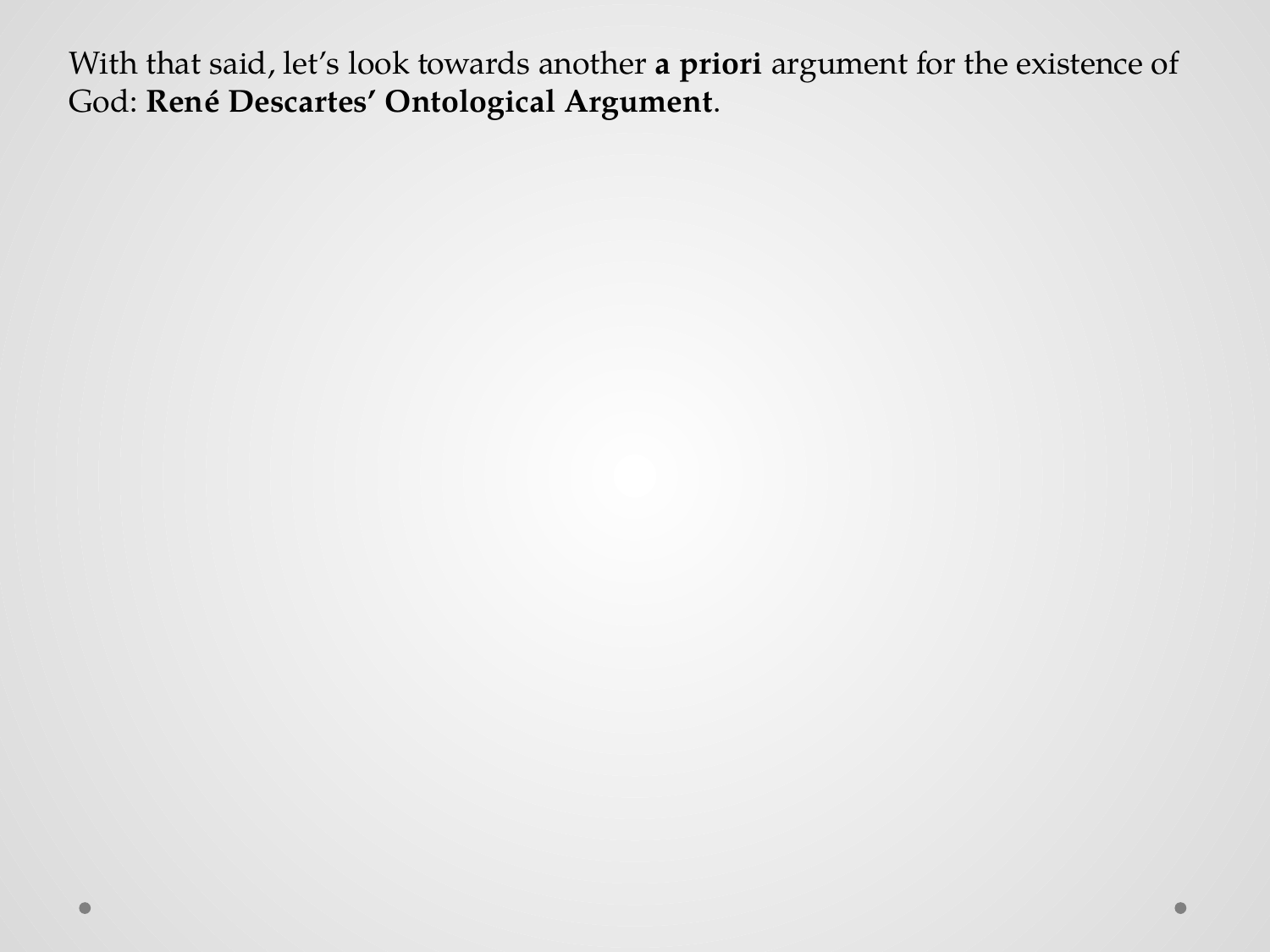

With that said, let’s look towards another a priori argument for the existence of God: René Descartes’ Ontological Argument.